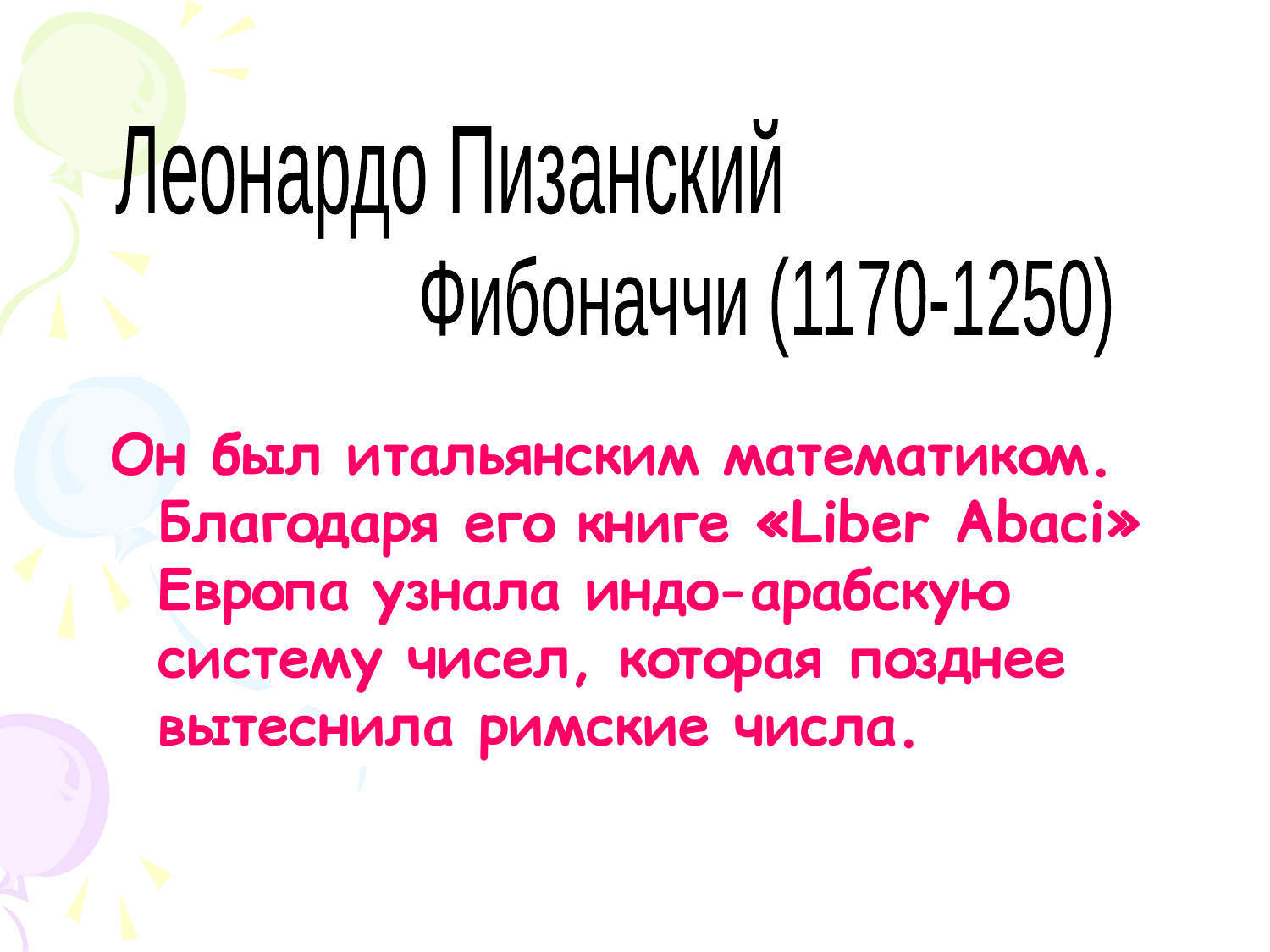

Леонардо Пизанский
Фибоначчи (1170-1250)
Он был итальянским математиком. Благодаря его книге «Liber Abaci» Европа узнала индо-арабскую систему чисел, которая позднее вытеснила римские числа.